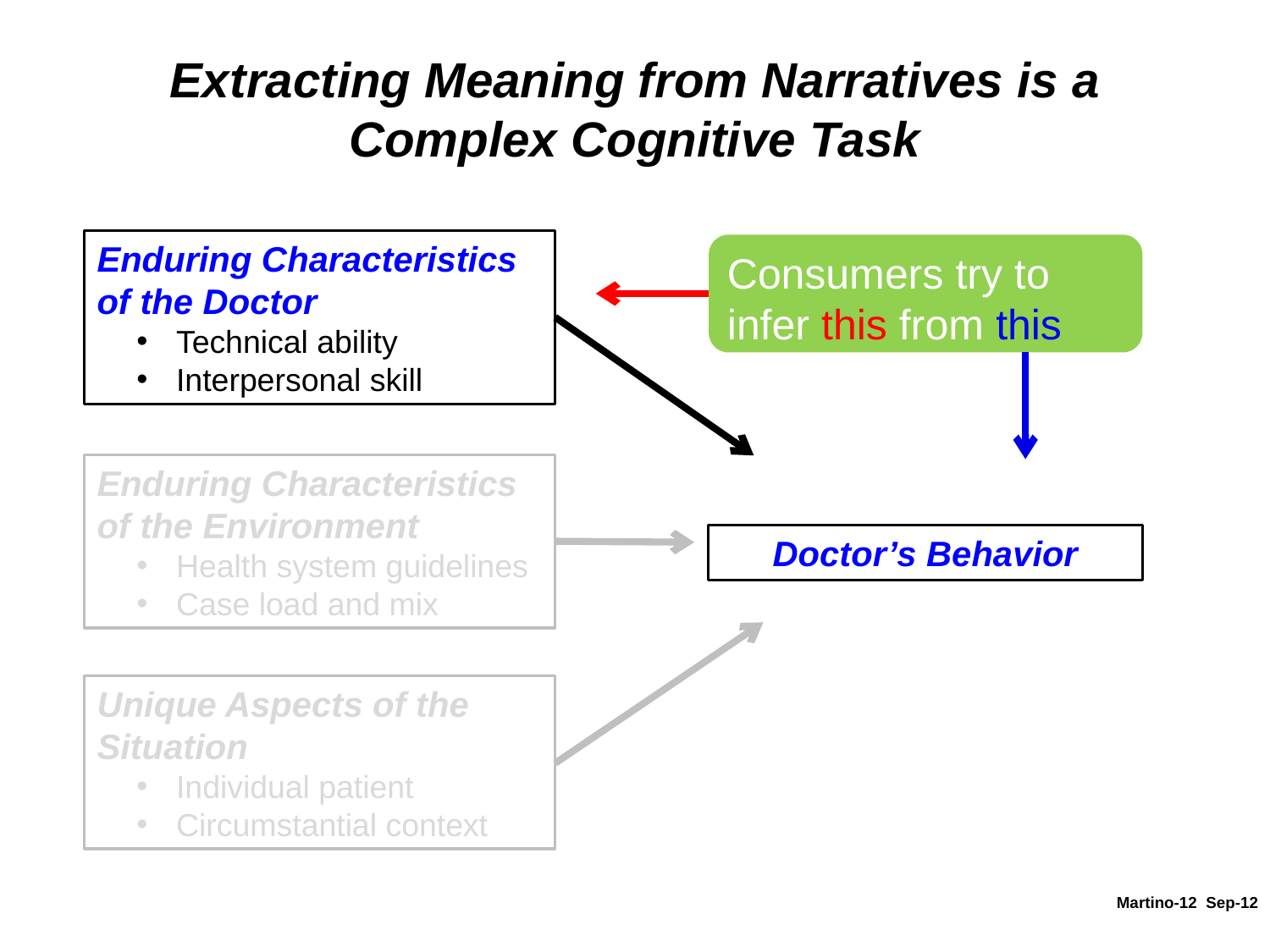

# Extracting Meaning from Narratives is a Complex Cognitive Task
Enduring Characteristics of the Doctor
Technical ability
Interpersonal skill
Consumers try to infer this from this
Enduring Characteristics of the Environment
Health system guidelines
Case load and mix
Doctor’s Behavior
Unique Aspects of the Situation
Individual patient
Circumstantial context